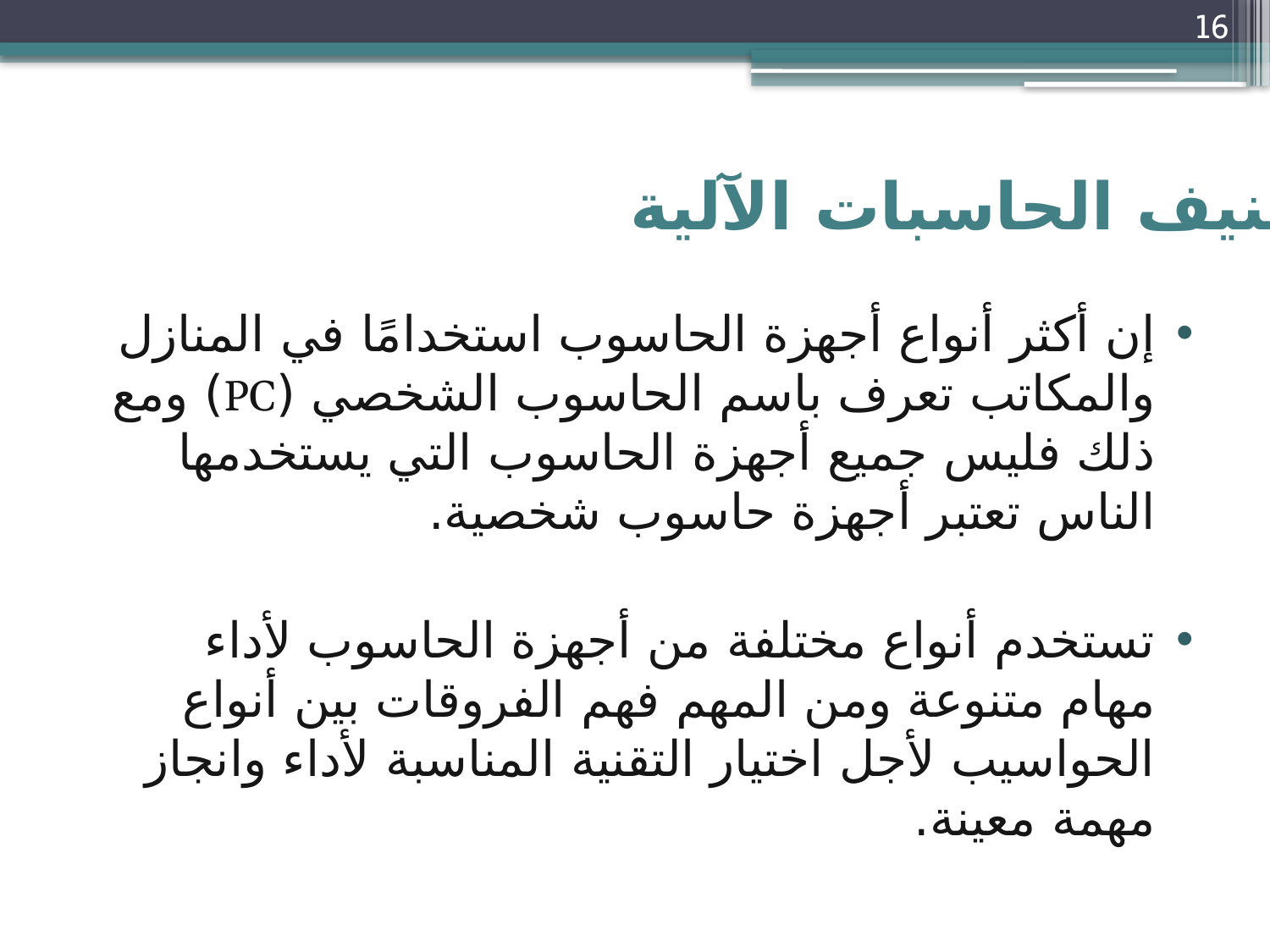

16
تصنيف الحاسبات الآلية
إن أكثر أنواع أجهزة الحاسوب استخدامًا في المنازل والمكاتب تعرف باسم الحاسوب الشخصي (PC) ومع ذلك فليس جميع أجهزة الحاسوب التي يستخدمها الناس تعتبر أجهزة حاسوب شخصية.

تستخدم أنواع مختلفة من أجهزة الحاسوب لأداء مهام متنوعة ومن المهم فهم الفروقات بين أنواع الحواسيب لأجل اختيار التقنية المناسبة لأداء وانجاز مهمة معينة.